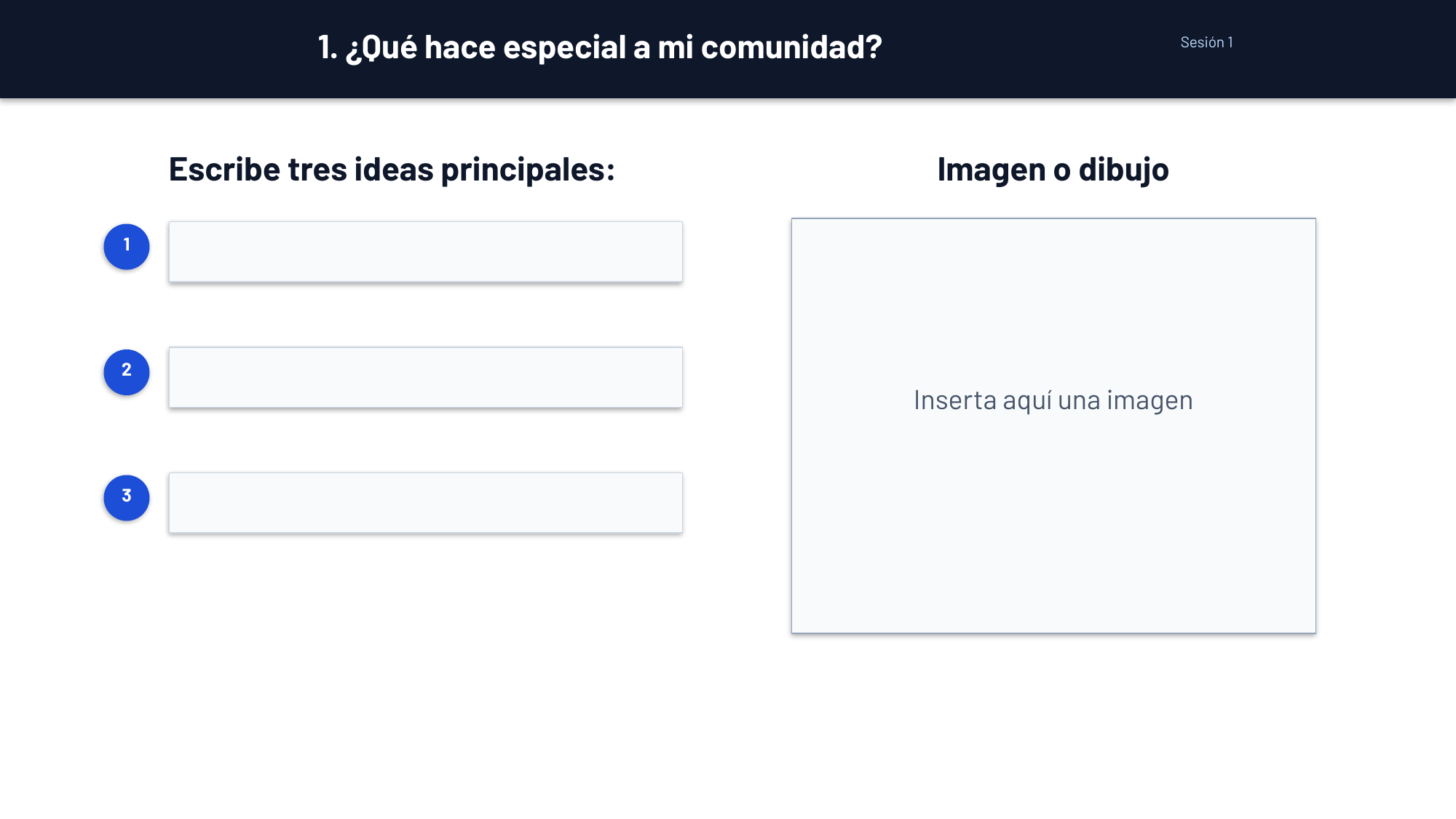

1. ¿Qué hace especial a mi comunidad?
Sesión 1
Escribe tres ideas principales:
Imagen o dibujo

1

2
Inserta aquí una imagen

3